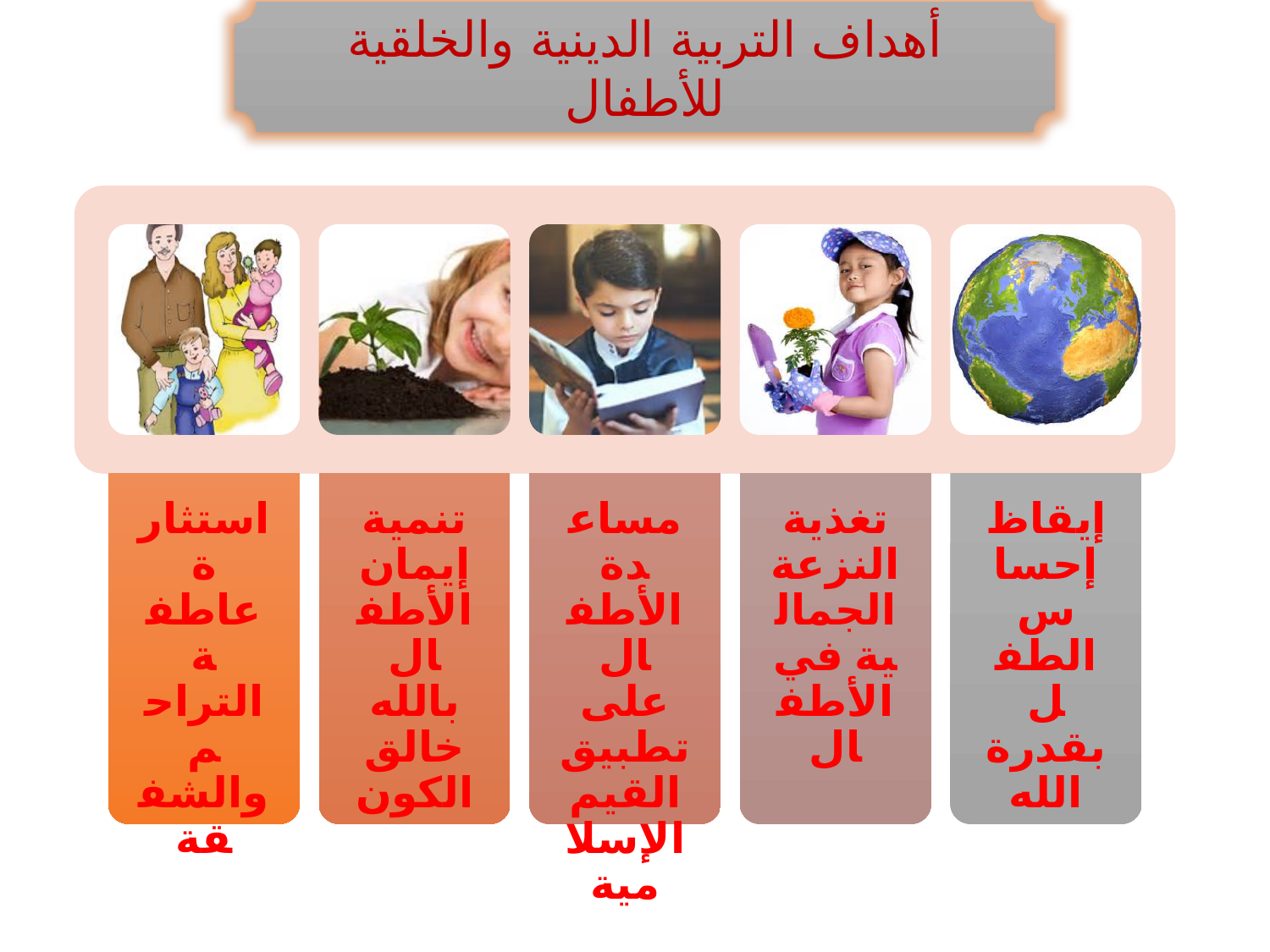

أهداف التربية الدينية والخلقية للأطفال
استثارة عاطفة التراحم والشفقة
تنمية إيمان الأطفال بالله خالق الكون
مساعدة الأطفال على تطبيق القيم الإسلامية
تغذية النزعة الجمالية في الأطفال
إيقاظ إحساس الطفل بقدرة الله